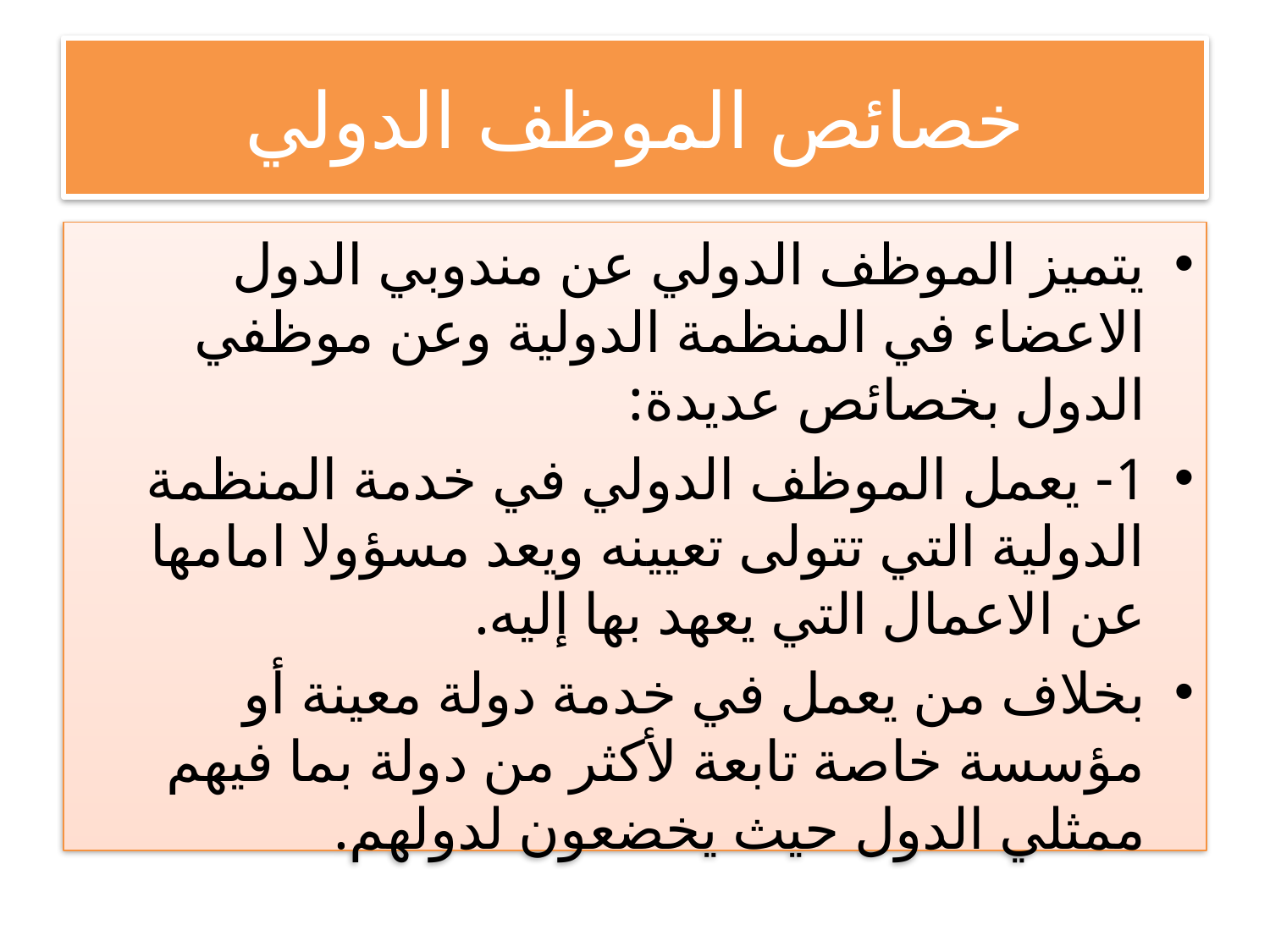

# خصائص الموظف الدولي
يتميز الموظف الدولي عن مندوبي الدول الاعضاء في المنظمة الدولية وعن موظفي الدول بخصائص عديدة:
1- يعمل الموظف الدولي في خدمة المنظمة الدولية التي تتولى تعيينه ويعد مسؤولا امامها عن الاعمال التي يعهد بها إليه.
بخلاف من يعمل في خدمة دولة معينة أو مؤسسة خاصة تابعة لأكثر من دولة بما فيهم ممثلي الدول حيث يخضعون لدولهم.